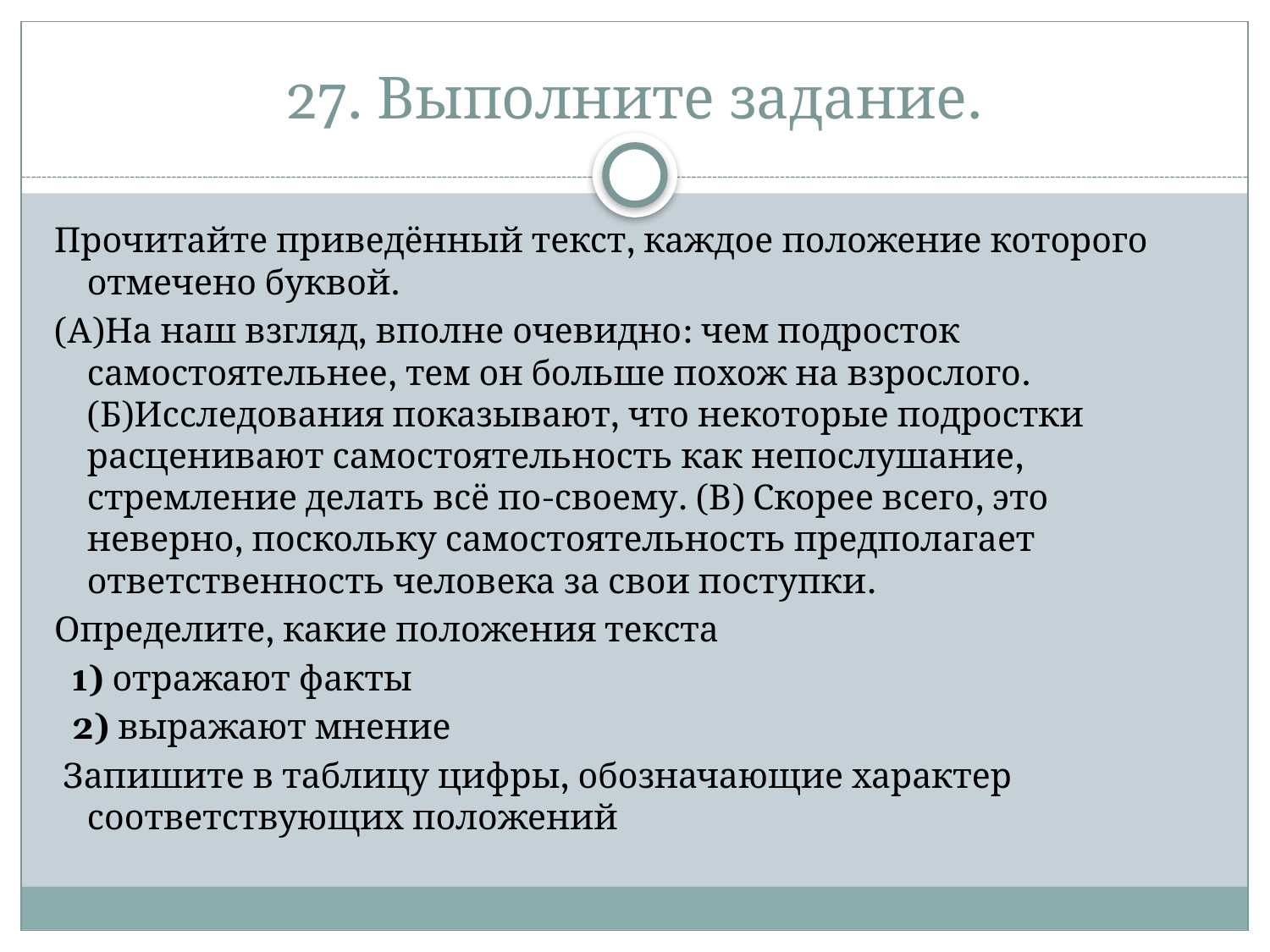

# 27. Выполните задание.
Прочитайте приведённый текст, каждое положение которого отмечено буквой.
(А)На наш взгляд, вполне очевидно: чем подросток самостоятельнее, тем он больше похож на взрослого. (Б)Исследования показывают, что некоторые подростки расценивают самостоятельность как непослушание, стремление делать всё по-своему. (В) Скорее всего, это неверно, поскольку самостоятельность предполагает ответственность человека за свои поступки.
Определите, какие положения текста
  1) отражают факты
  2) выражают мнение
 Запишите в таблицу цифры, обозначающие характер соответствующих положений